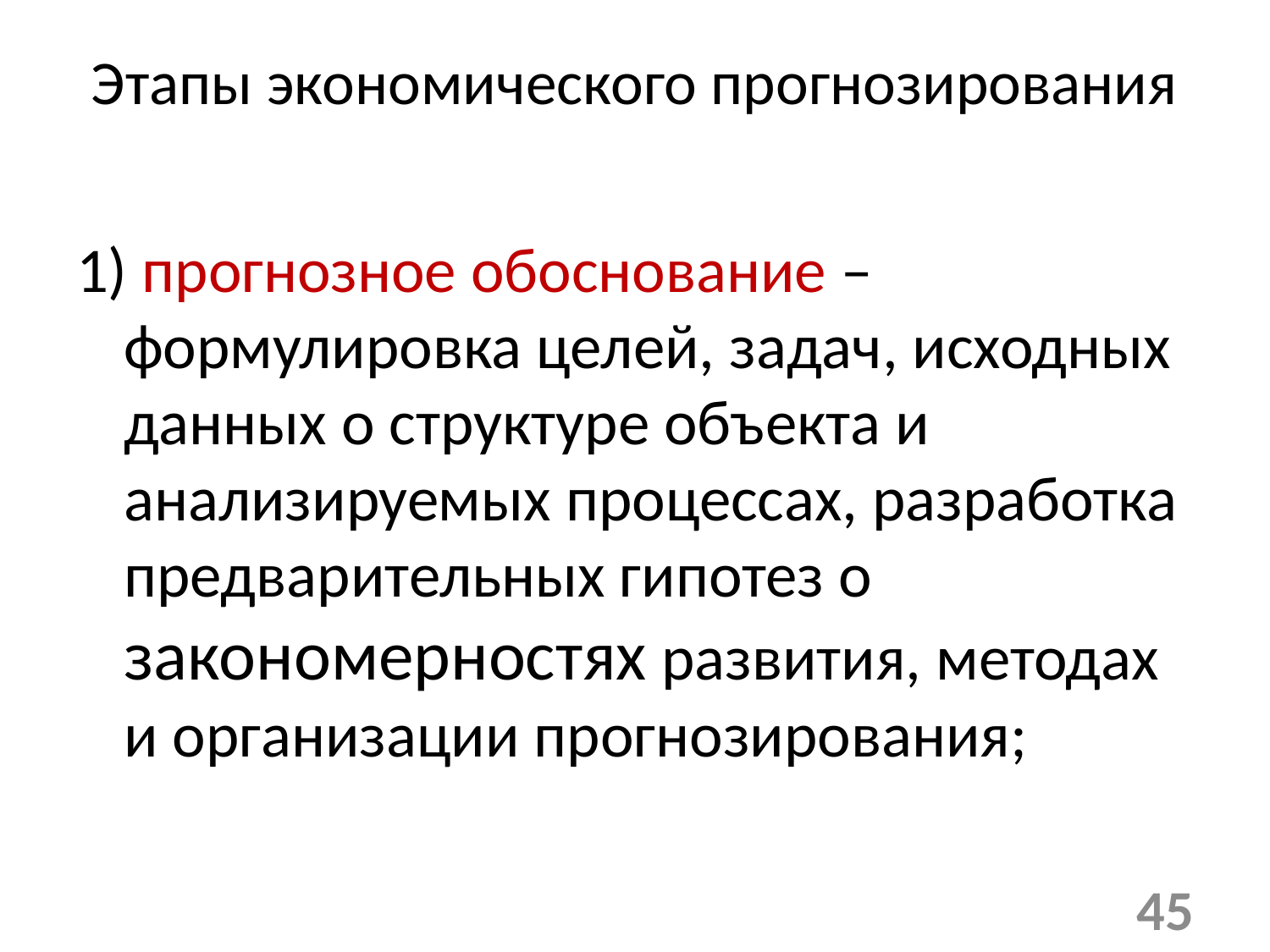

# Этапы экономического прогнозирования
1) прогнозное обоснование – формулировка целей, задач, исходных данных о структуре объекта и анализируемых процессах, разработка предварительных гипотез о закономерностях развития, методах и организации прогнозирования;
45